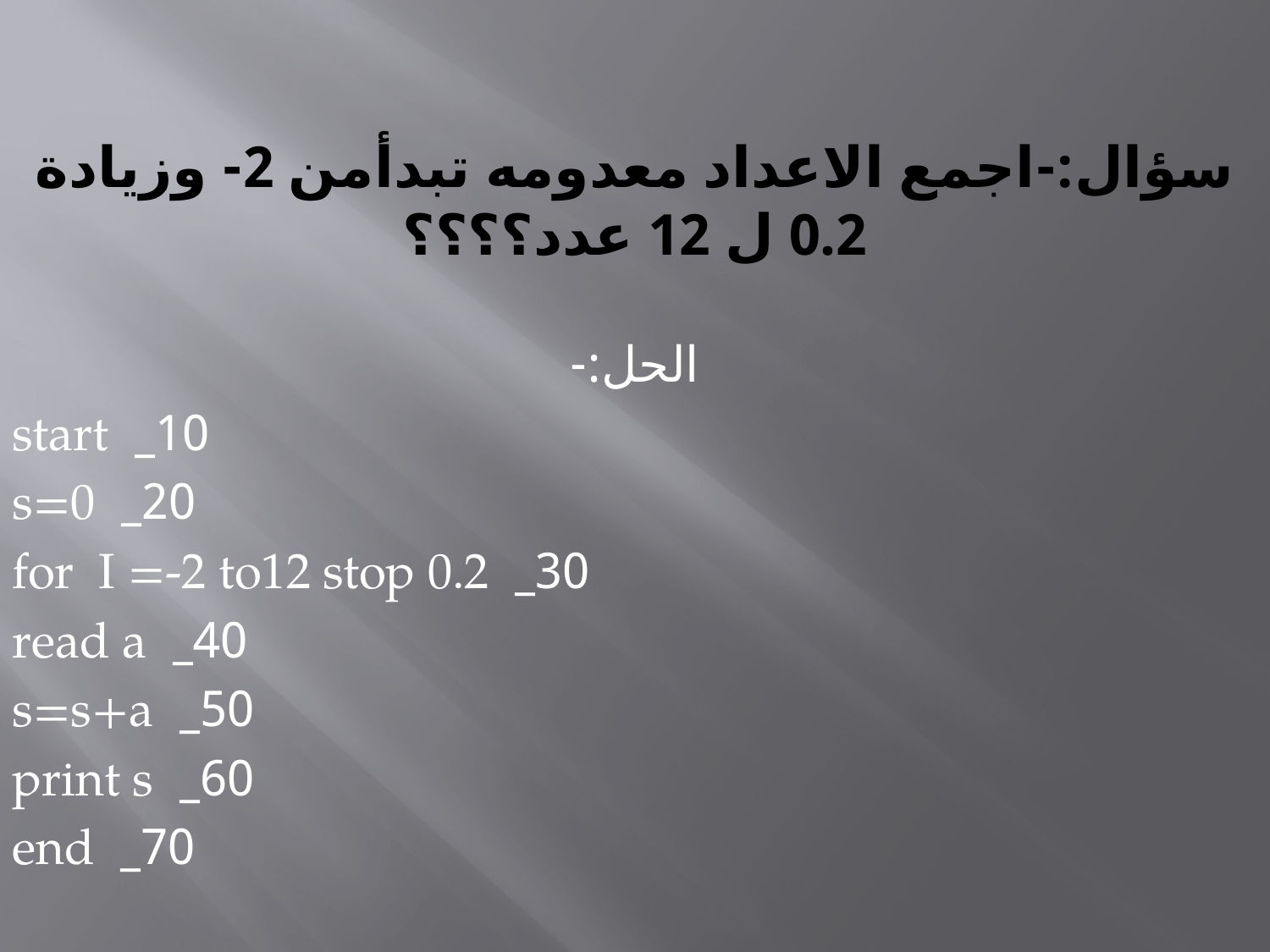

# سؤال:-اجمع الاعداد معدومه تبدأمن 2- وزيادة 0.2 ل 12 عدد؟؟؟؟
الحل:-
10_  start
20_  s=0
30_  for  I =-2 to12 stop 0.2
40_  read a
50_  s=s+a
60_  print s
70_  end